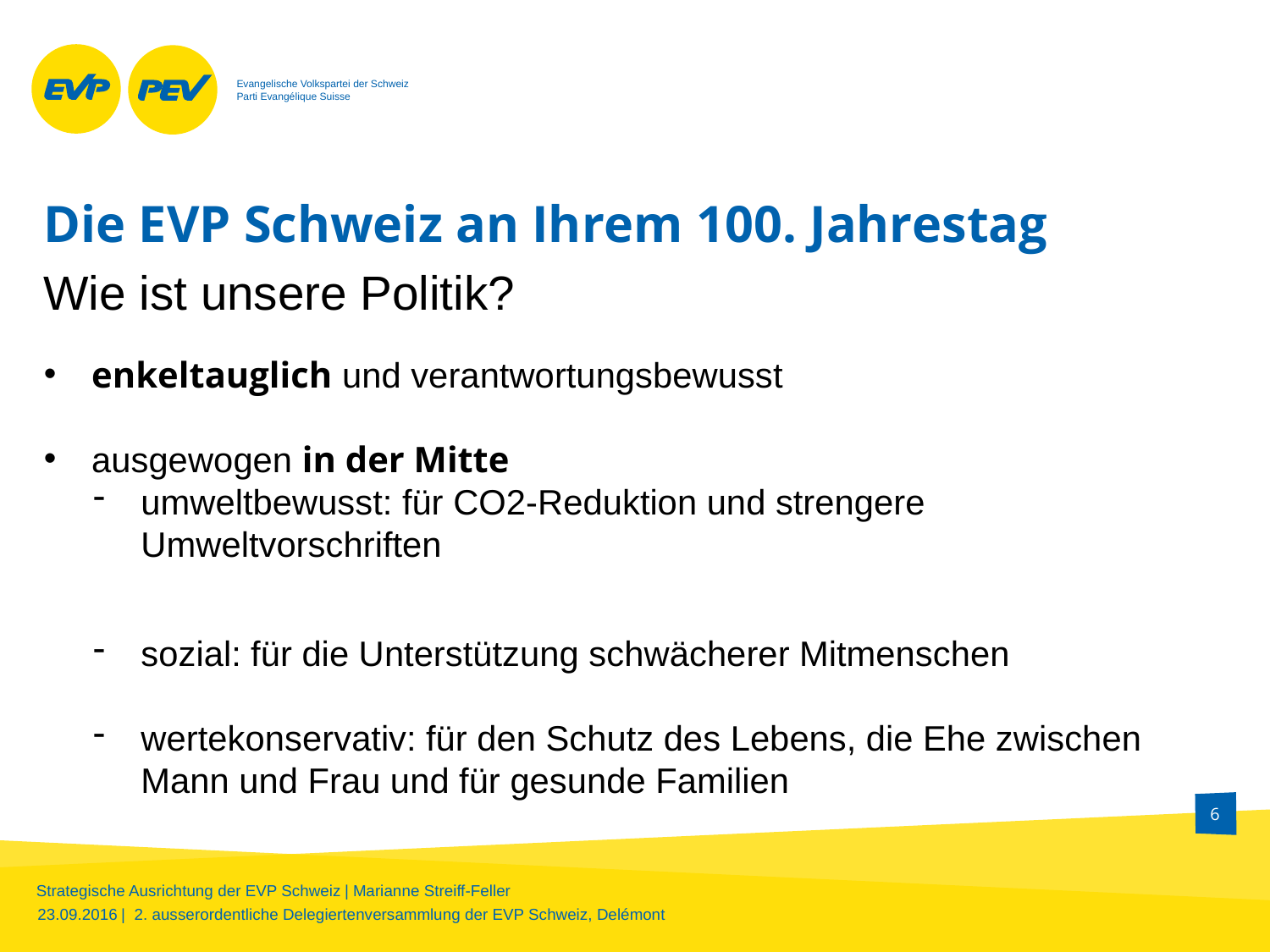

# Die EVP Schweiz an Ihrem 100. Jahrestag
Wie ist unsere Politik?
enkeltauglich und verantwortungsbewusst

ausgewogen in der Mitte
umweltbewusst: für CO2-Reduktion und strengere Umweltvorschriften

sozial: für die Unterstützung schwächerer Mitmenschen

wertekonservativ: für den Schutz des Lebens, die Ehe zwischen Mann und Frau und für gesunde Familien

6
23.09.2016